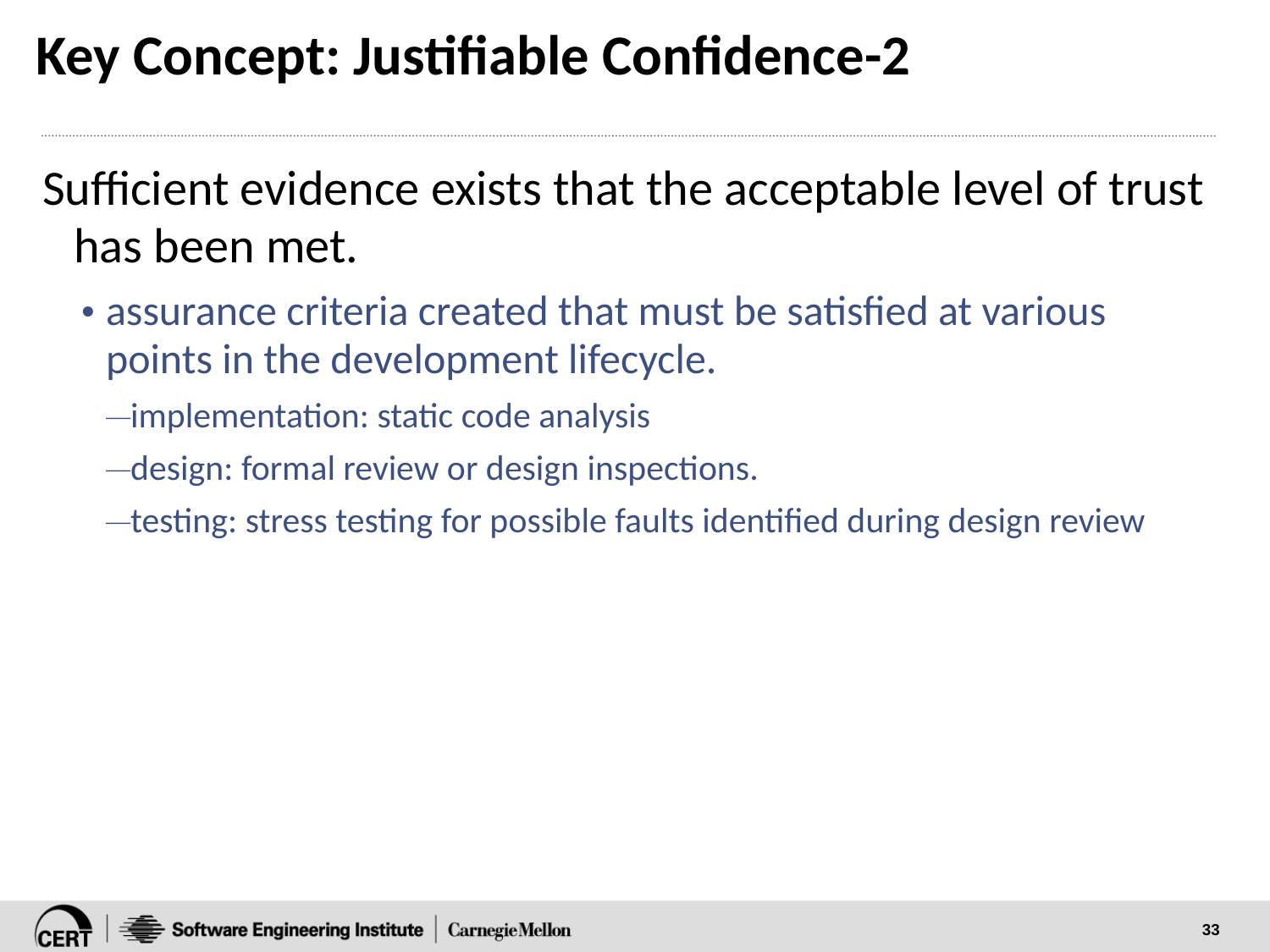

# Key Concept: Justifiable Confidence-2
Sufficient evidence exists that the acceptable level of trust has been met.
assurance criteria created that must be satisfied at various points in the development lifecycle.
implementation: static code analysis
design: formal review or design inspections.
testing: stress testing for possible faults identified during design review